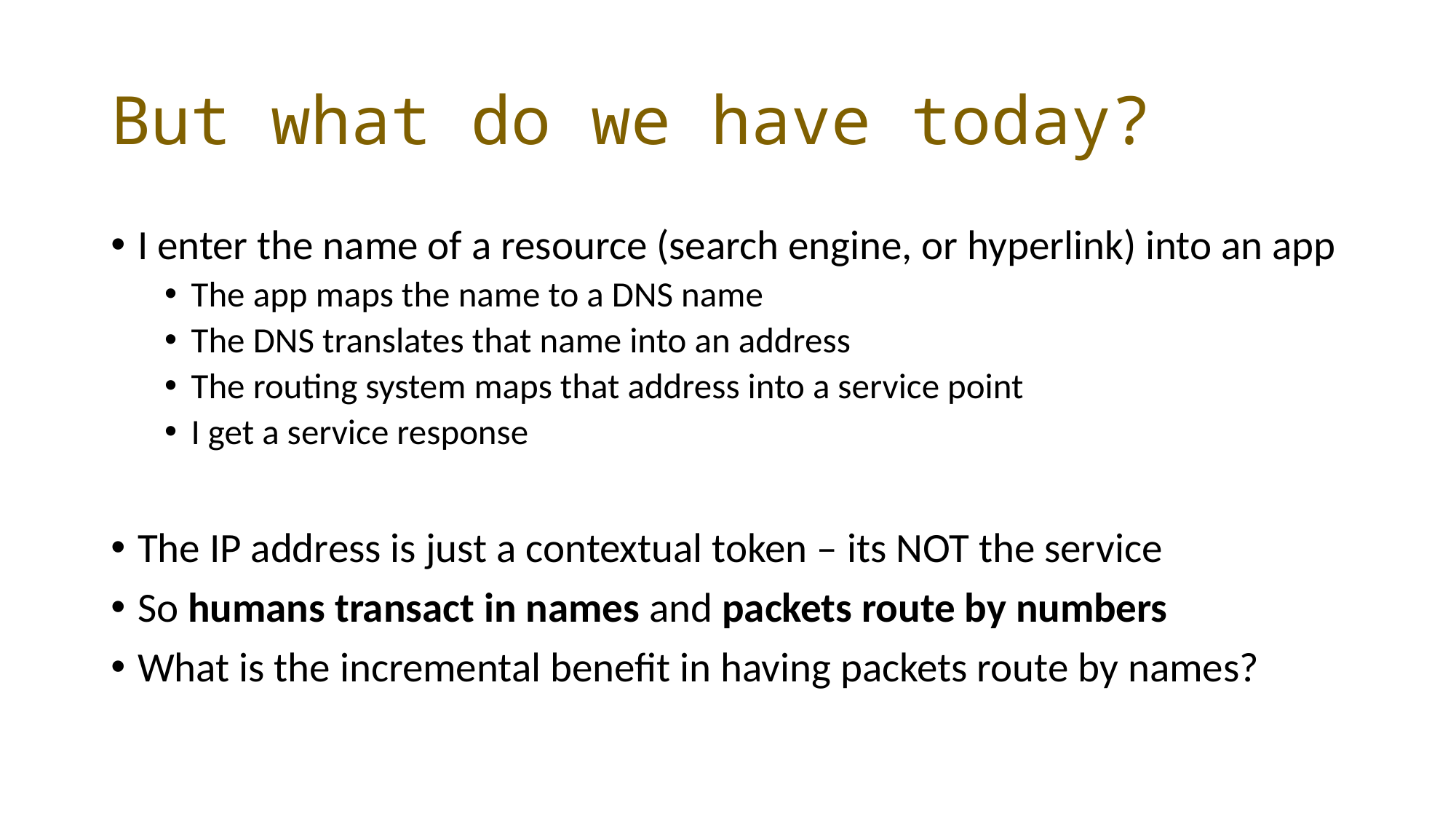

# But what do we have today?
I enter the name of a resource (search engine, or hyperlink) into an app
The app maps the name to a DNS name
The DNS translates that name into an address
The routing system maps that address into a service point
I get a service response

The IP address is just a contextual token – its NOT the service
So humans transact in names and packets route by numbers
What is the incremental benefit in having packets route by names?